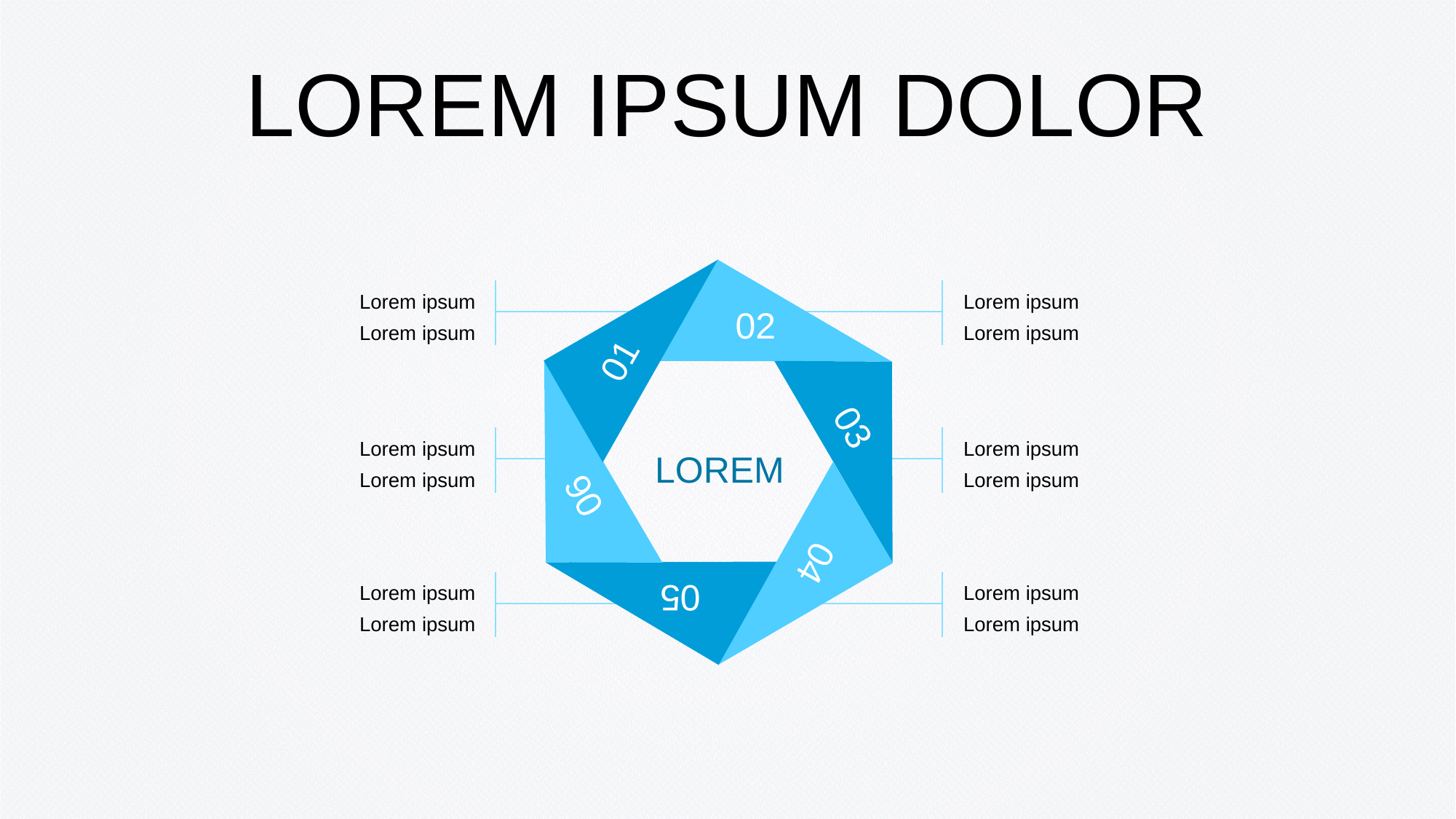

# LOREM IPSUM DOLOR

02
Lorem ipsum Lorem ipsum
Lorem ipsum Lorem ipsum
01
LOREM
03
Lorem ipsum Lorem ipsum
Lorem ipsum Lorem ipsum
06
04
05
Lorem ipsum Lorem ipsum
Lorem ipsum Lorem ipsum